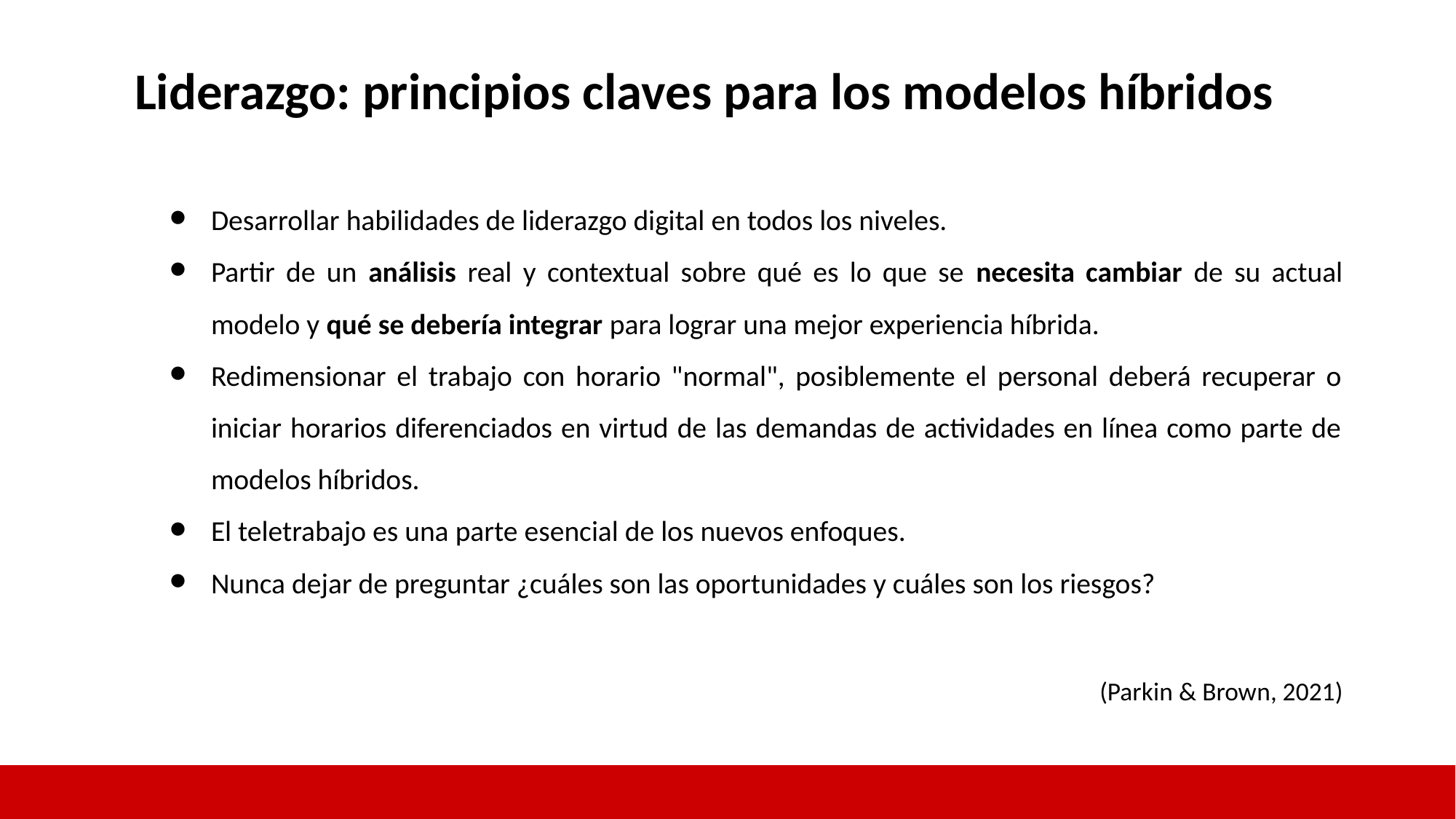

Liderazgo: principios claves para los modelos híbridos

Desarrollar habilidades de liderazgo digital en todos los niveles.
Partir de un análisis real y contextual sobre qué es lo que se necesita cambiar de su actual modelo y qué se debería integrar para lograr una mejor experiencia híbrida.
Redimensionar el trabajo con horario "normal", posiblemente el personal deberá recuperar o iniciar horarios diferenciados en virtud de las demandas de actividades en línea como parte de modelos híbridos.
El teletrabajo es una parte esencial de los nuevos enfoques.
Nunca dejar de preguntar ¿cuáles son las oportunidades y cuáles son los riesgos?

(Parkin & Brown, 2021)